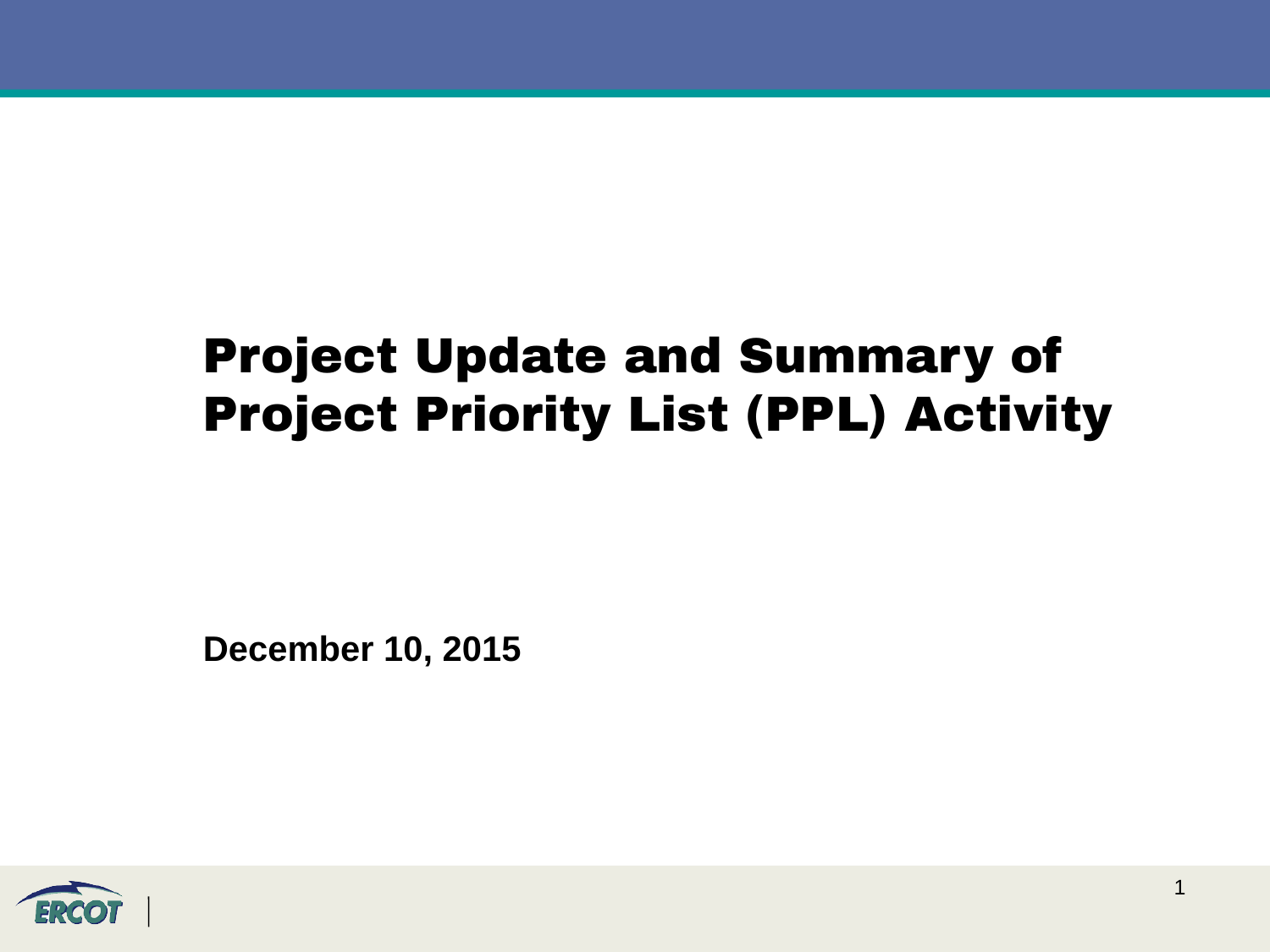

Project Update and Summary of Project Priority List (PPL) Activity

December 10, 2015